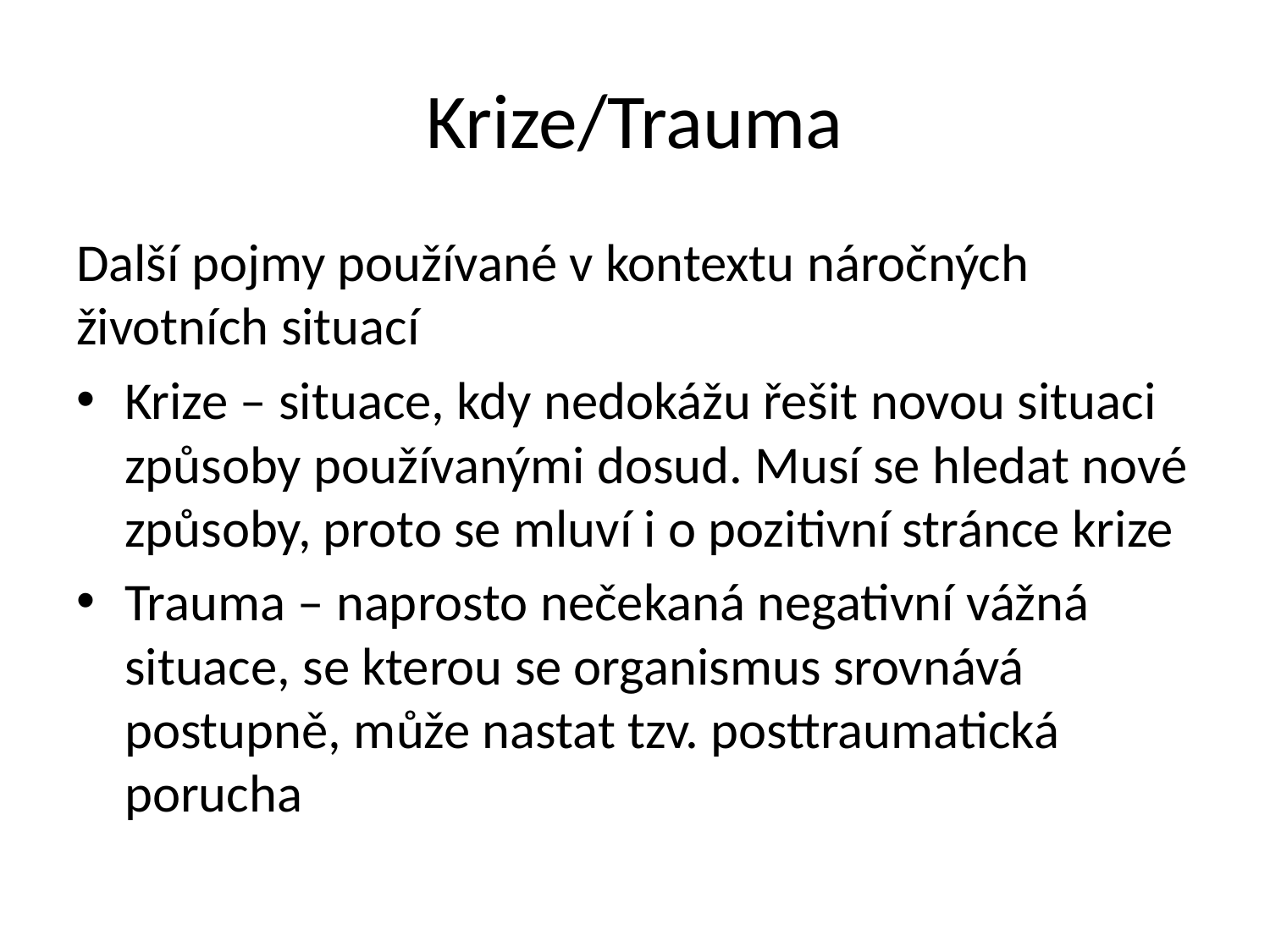

# Krize/Trauma
Další pojmy používané v kontextu náročných životních situací
Krize – situace, kdy nedokážu řešit novou situaci způsoby používanými dosud. Musí se hledat nové způsoby, proto se mluví i o pozitivní stránce krize
Trauma – naprosto nečekaná negativní vážná situace, se kterou se organismus srovnává postupně, může nastat tzv. posttraumatická porucha